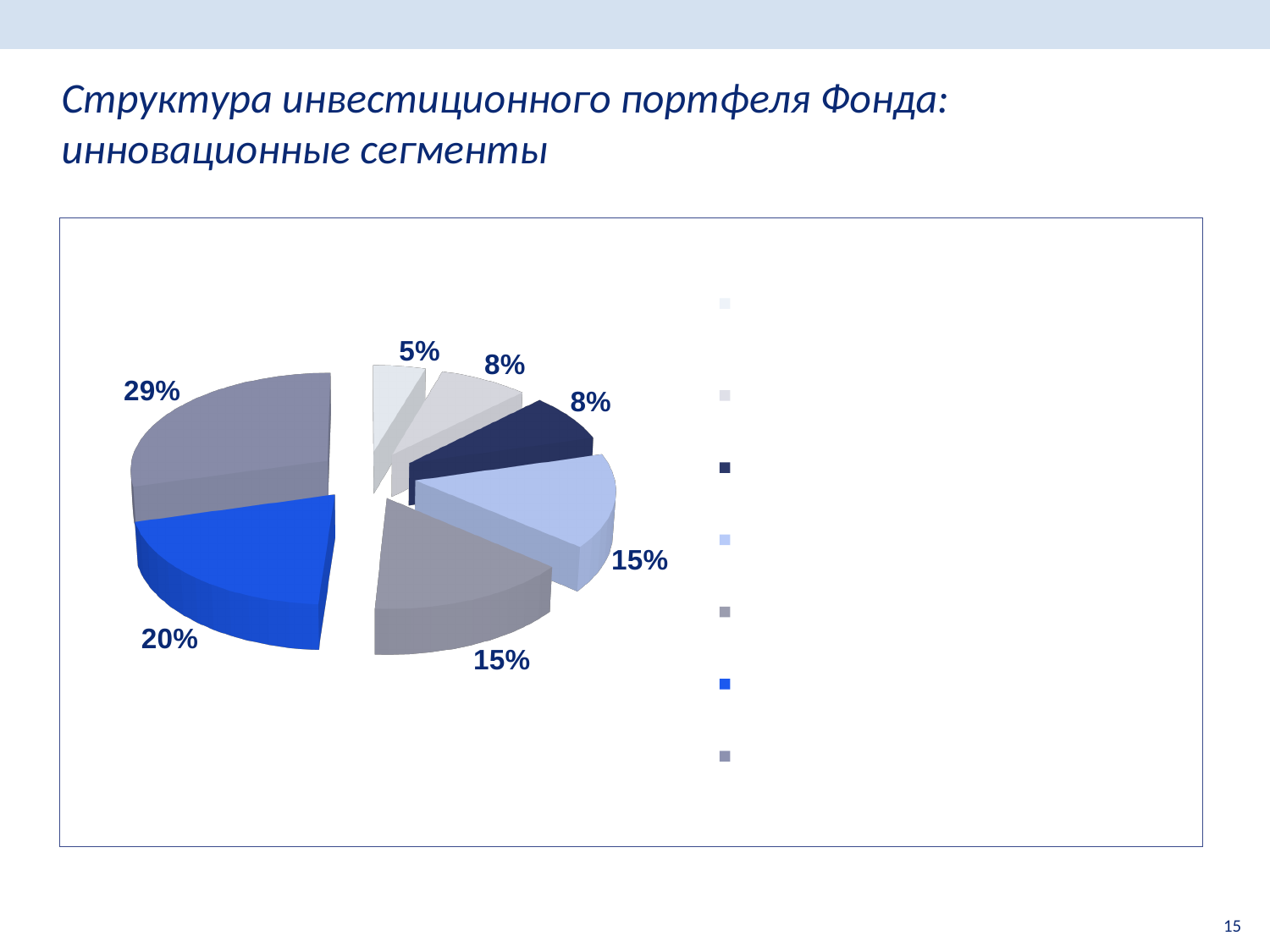

# Структура инвестиционного портфеля Фонда: инновационные сегменты

[unsupported chart]

15